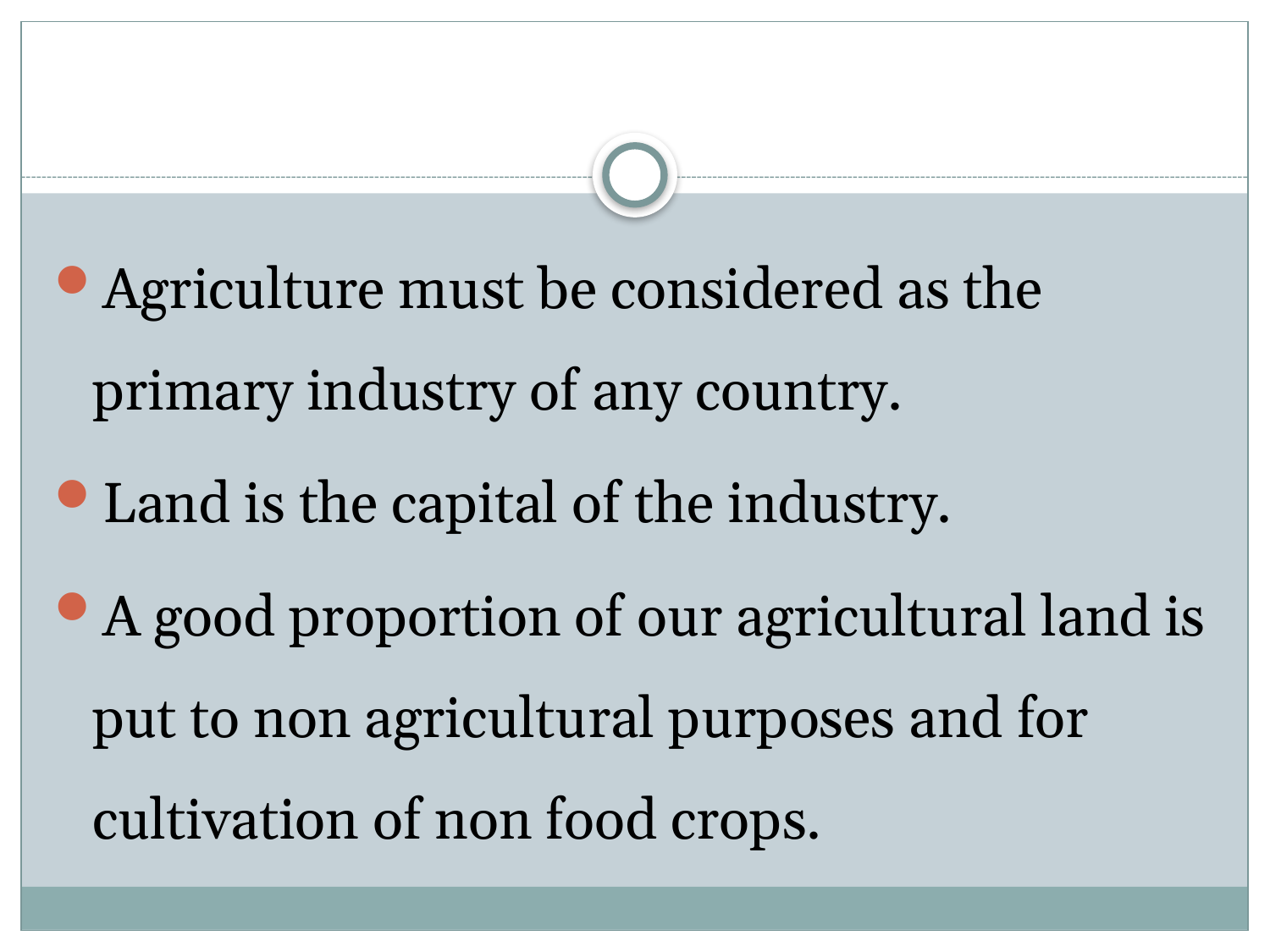

#
Agriculture must be considered as the primary industry of any country.
Land is the capital of the industry.
A good proportion of our agricultural land is put to non agricultural purposes and for cultivation of non food crops.